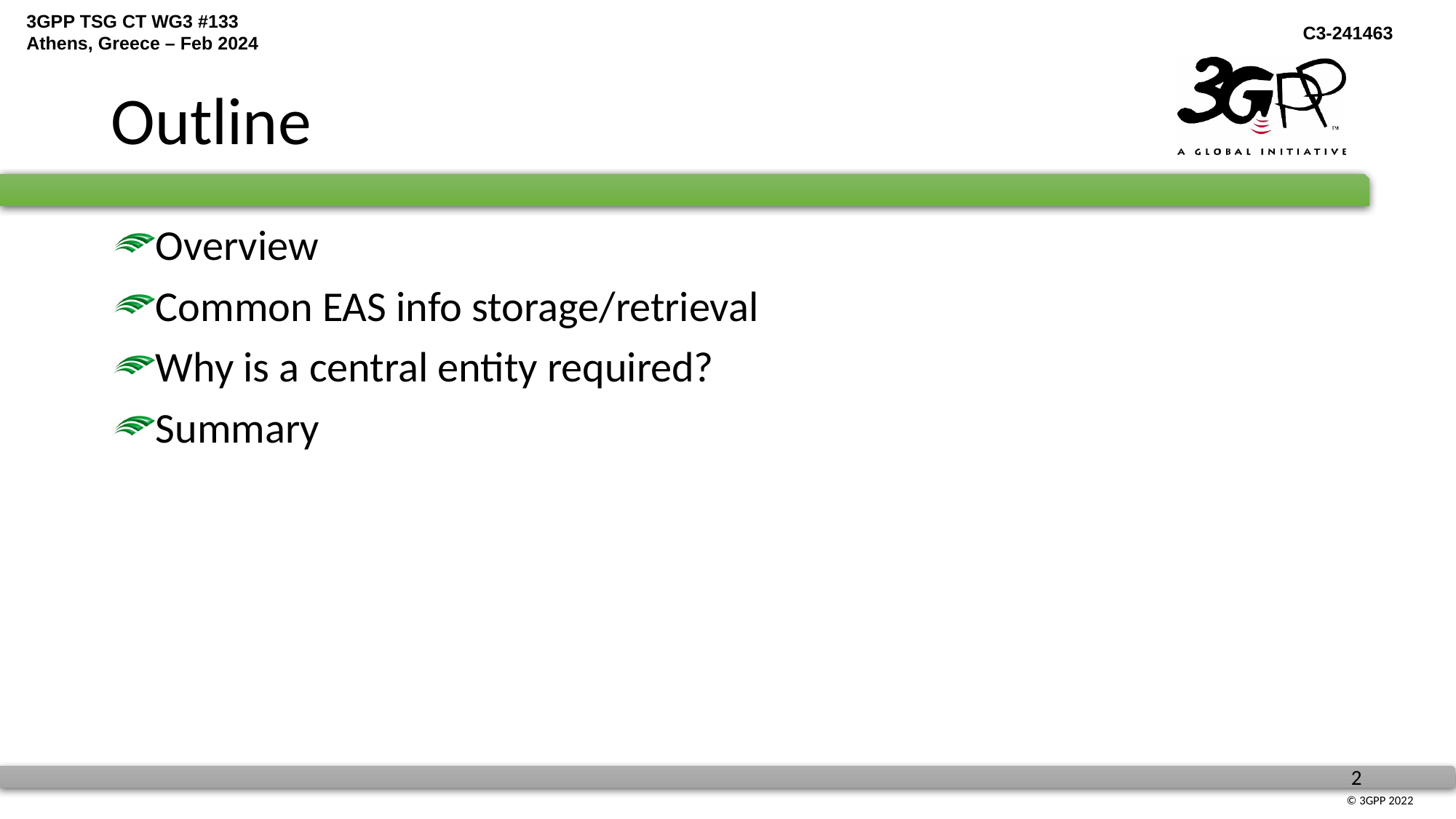

# Outline
Overview
Common EAS info storage/retrieval
Why is a central entity required?
Summary